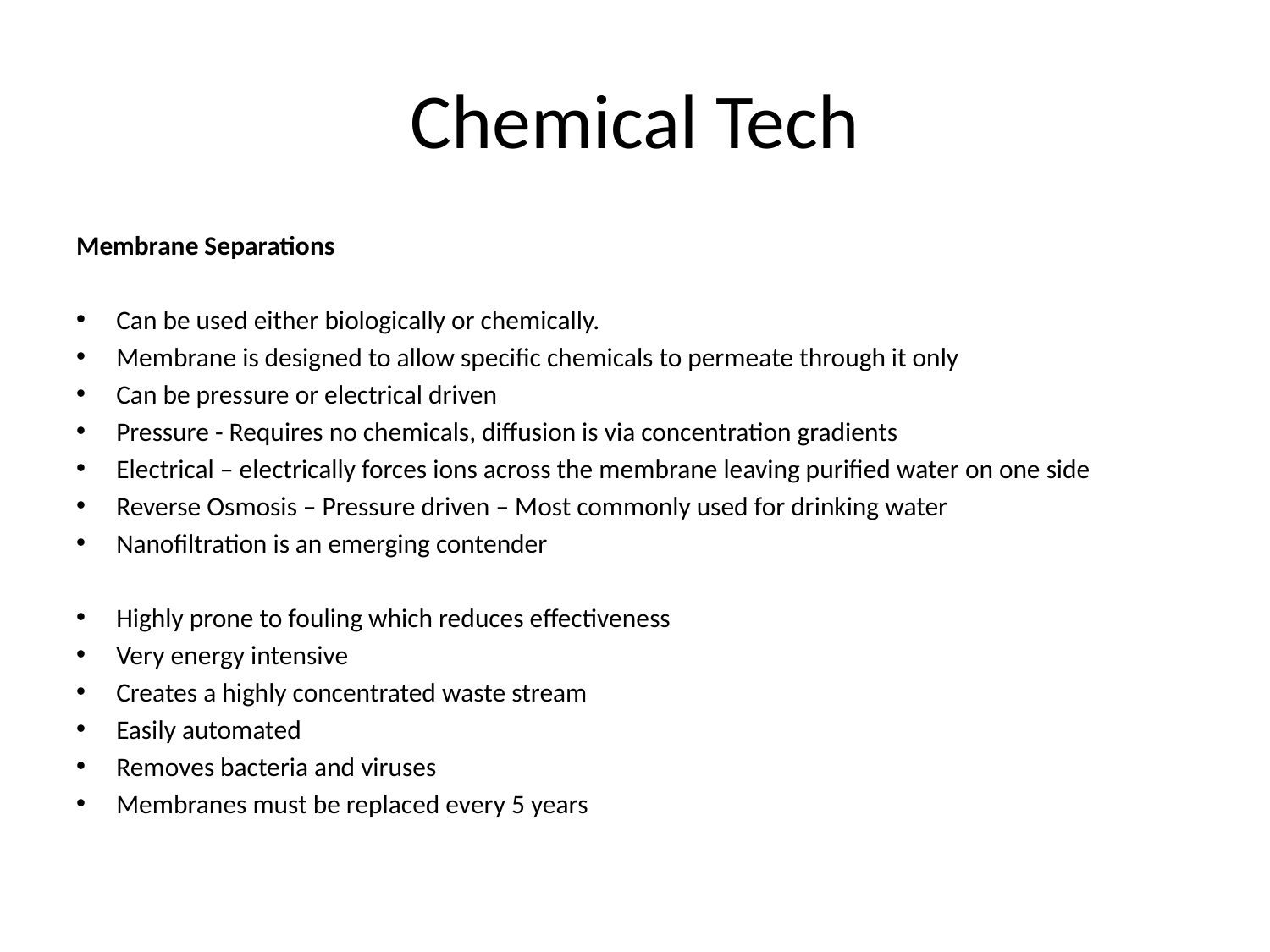

# Chemical Tech
Membrane Separations

Can be used either biologically or chemically.
Membrane is designed to allow specific chemicals to permeate through it only
Can be pressure or electrical driven
Pressure - Requires no chemicals, diffusion is via concentration gradients
Electrical – electrically forces ions across the membrane leaving purified water on one side
Reverse Osmosis – Pressure driven – Most commonly used for drinking water
Nanofiltration is an emerging contender

Highly prone to fouling which reduces effectiveness
Very energy intensive
Creates a highly concentrated waste stream
Easily automated
Removes bacteria and viruses
Membranes must be replaced every 5 years